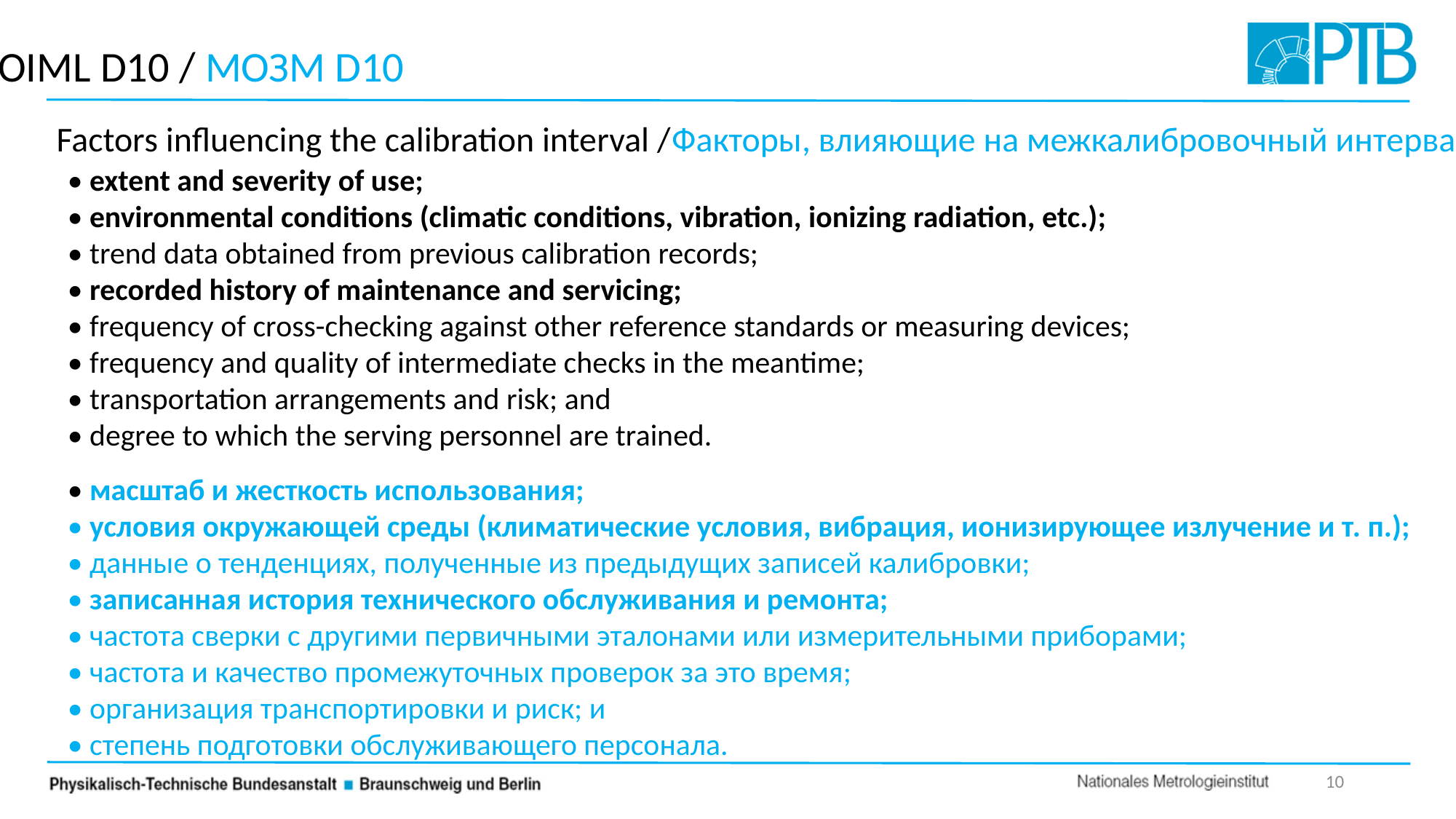

OIML D10 / МОЗМ D10
Factors influencing the calibration interval /Факторы, влияющие на межкалибровочный интервал
• extent and severity of use;
• environmental conditions (climatic conditions, vibration, ionizing radiation, etc.);
• trend data obtained from previous calibration records;
• recorded history of maintenance and servicing;
• frequency of cross-checking against other reference standards or measuring devices;
• frequency and quality of intermediate checks in the meantime;
• transportation arrangements and risk; and
• degree to which the serving personnel are trained.
• масштаб и жесткость использования;
• условия окружающей среды (климатические условия, вибрация, ионизирующее излучение и т. п.);
• данные о тенденциях, полученные из предыдущих записей калибровки;
• записанная история технического обслуживания и ремонта;
• частота сверки с другими первичными эталонами или измерительными приборами;
• частота и качество промежуточных проверок за это время;
• организация транспортировки и риск; и
• степень подготовки обслуживающего персонала.
10